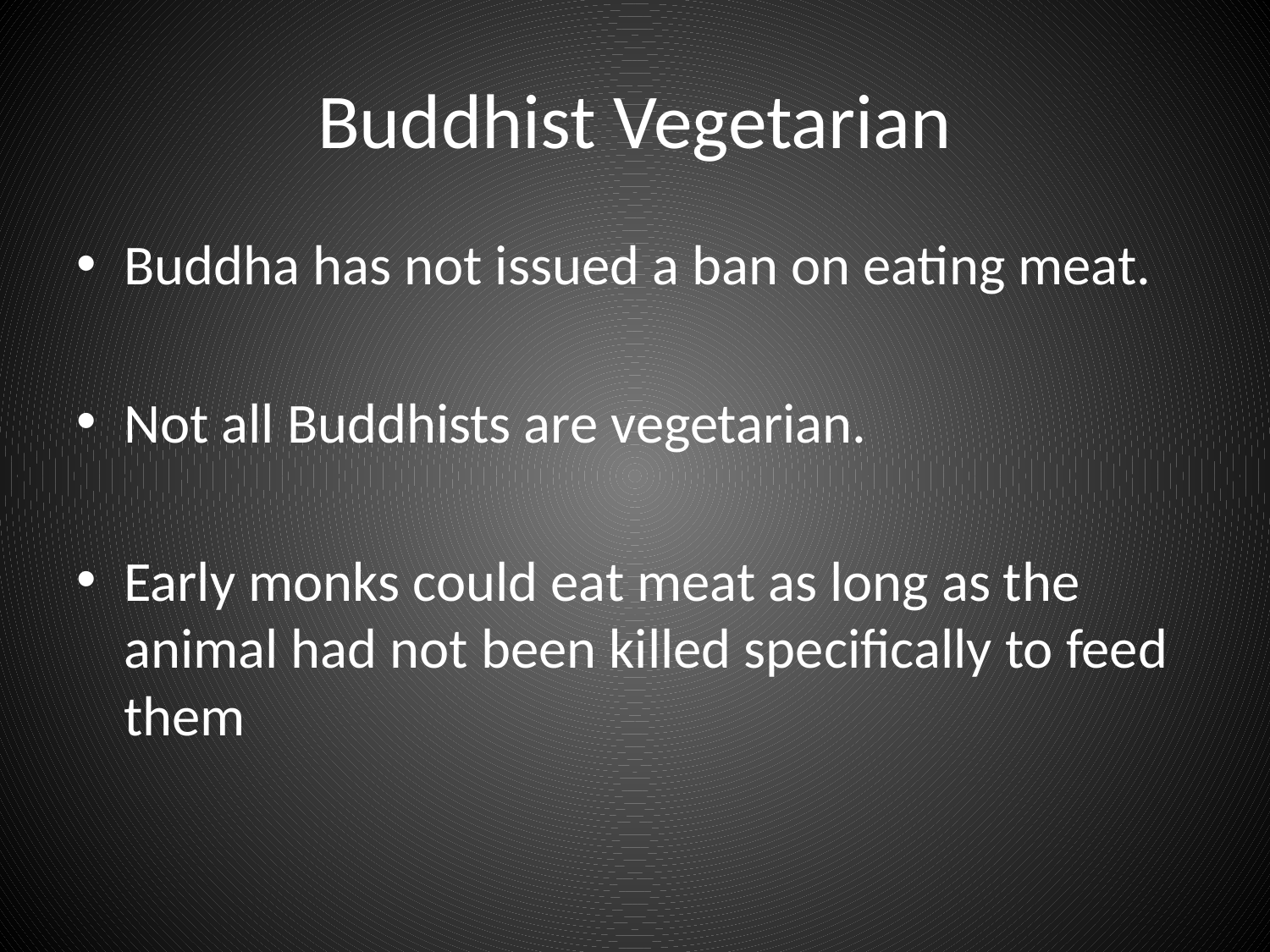

# Buddhist Vegetarian
Buddha has not issued a ban on eating meat.

Not all Buddhists are vegetarian.

Early monks could eat meat as long as the animal had not been killed specifically to feed them